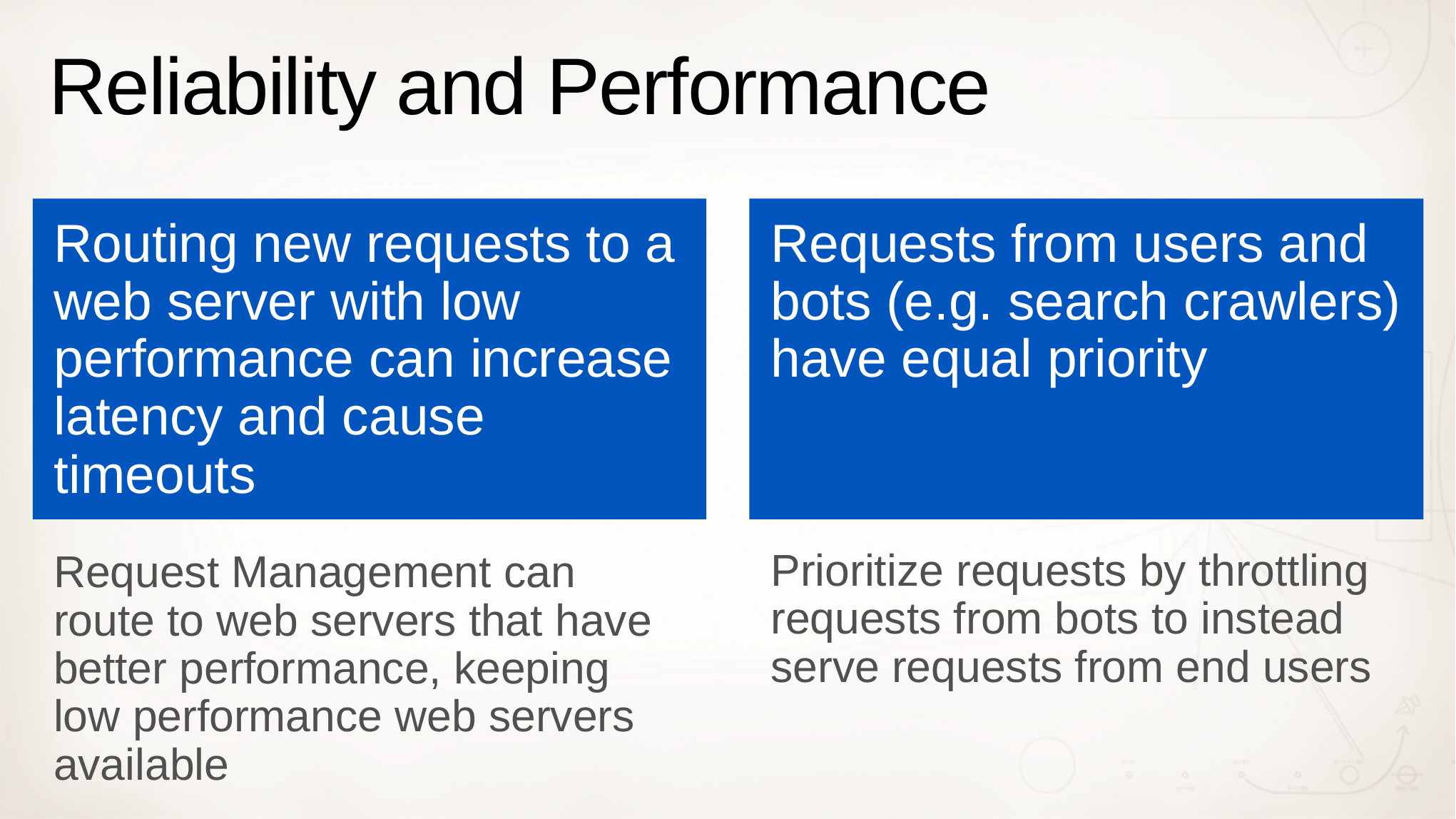

# Reliability and Performance
Routing new requests to a web server with low performance can increase latency and cause timeouts
Requests from users and bots (e.g. search crawlers) have equal priority
Prioritize requests by throttling requests from bots to instead serve requests from end users
Request Management can route to web servers that have better performance, keeping low performance web servers available